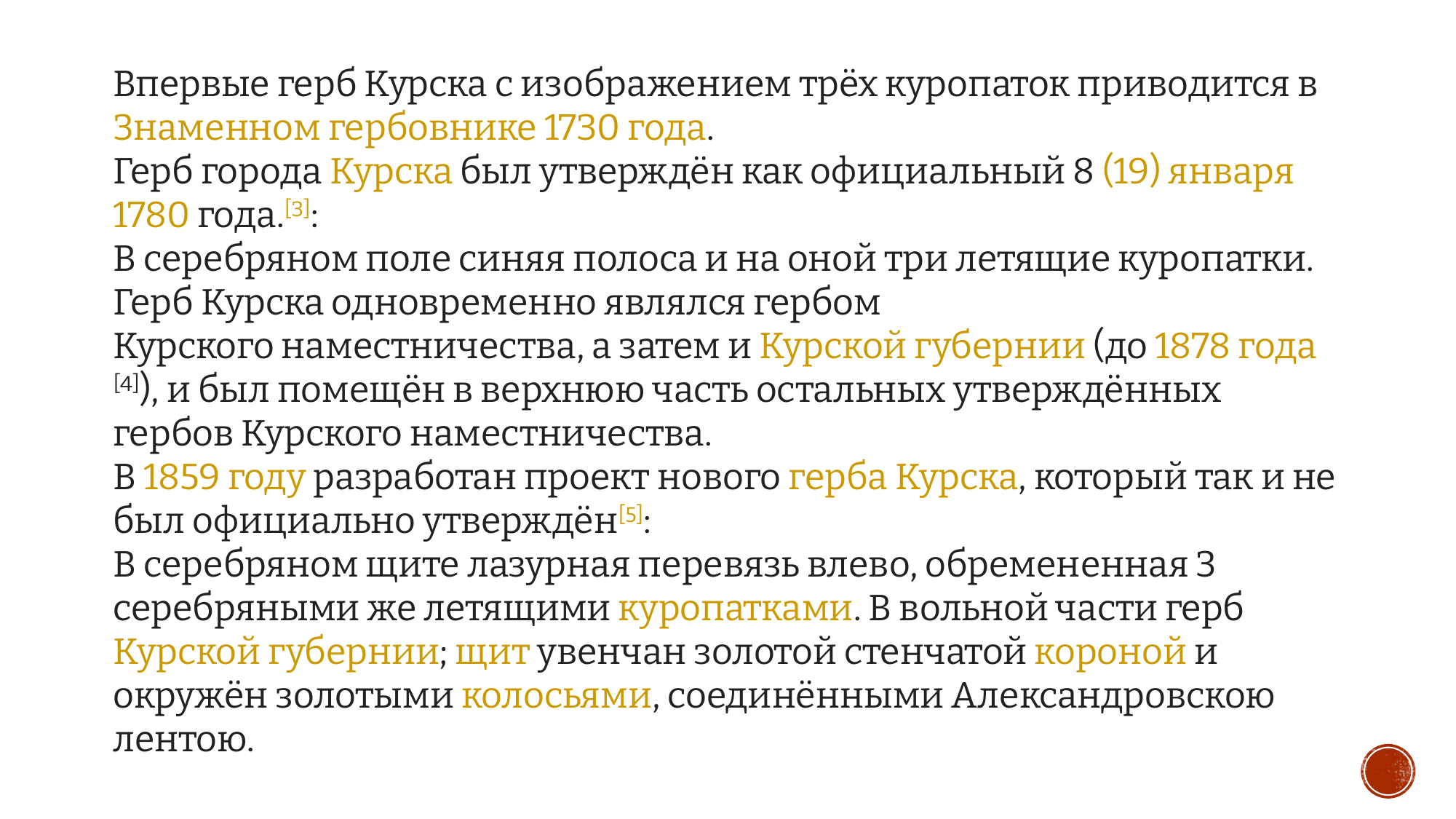

Впервые герб Курска с изображением трёх куропаток приводится в Знаменном гербовнике 1730 года.
Герб города Курска был утверждён как официальный 8 (19) января 1780 года.[3]:
В серебряном поле синяя полоса и на оной три летящие куропатки.
Герб Курска одновременно являлся гербом Курского наместничества, а затем и Курской губернии (до 1878 года[4]), и был помещён в верхнюю часть остальных утверждённых гербов Курского наместничества.
В 1859 году разработан проект нового герба Курска, который так и не был официально утверждён[5]:
В серебряном щите лазурная перевязь влево, обремененная 3 серебряными же летящими куропатками. В вольной части герб Курской губернии; щит увенчан золотой стенчатой короной и окружён золотыми колосьями, соединёнными Александровскою лентою.